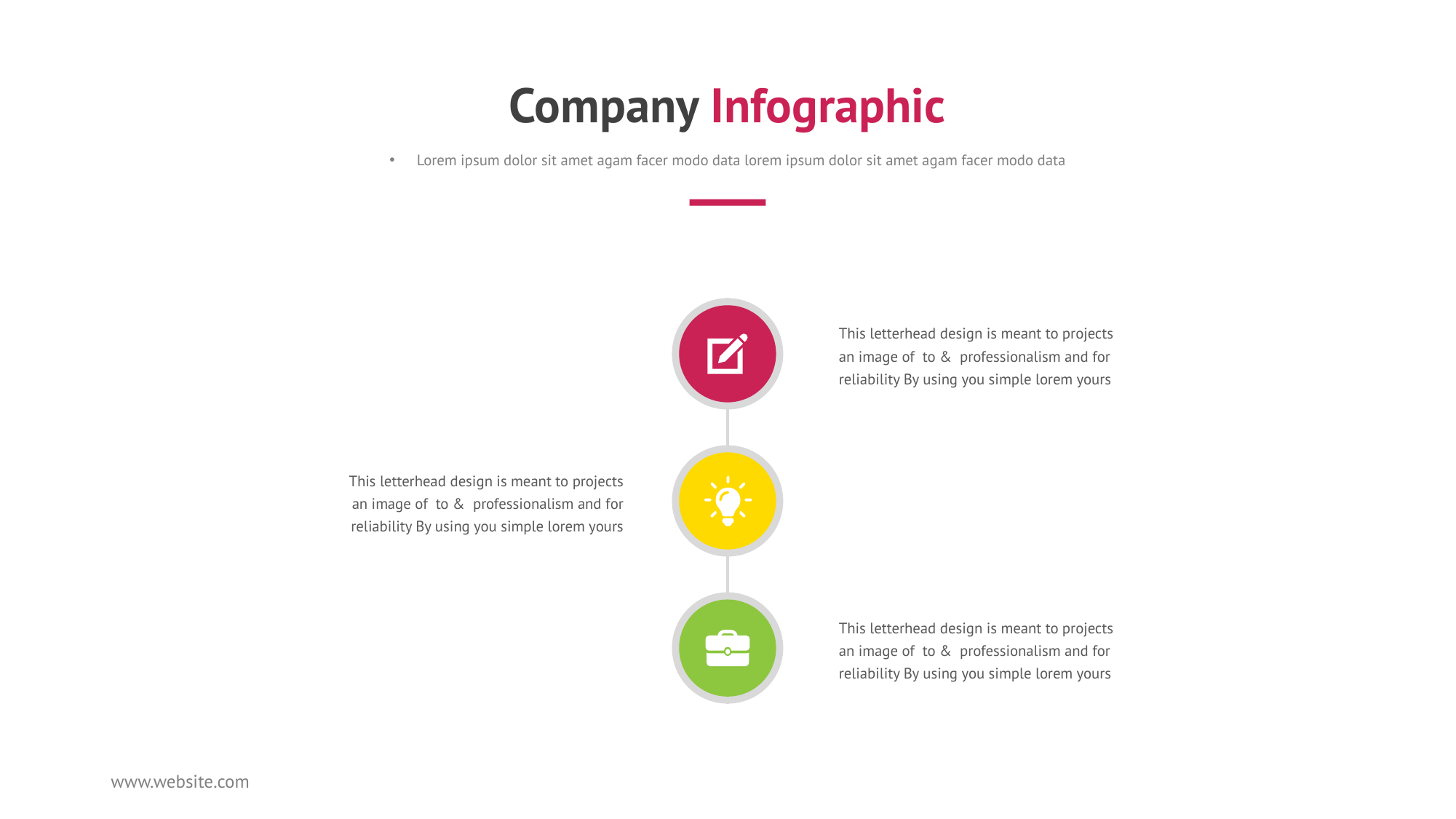

# Company Infographic
Lorem ipsum dolor sit amet agam facer modo data lorem ipsum dolor sit amet agam facer modo data

This letterhead design is meant to projects an image of  to &  professionalism and for reliability By using you simple lorem yours

This letterhead design is meant to projects an image of  to &  professionalism and for reliability By using you simple lorem yours

This letterhead design is meant to projects an image of  to &  professionalism and for reliability By using you simple lorem yours

www.website.com
13